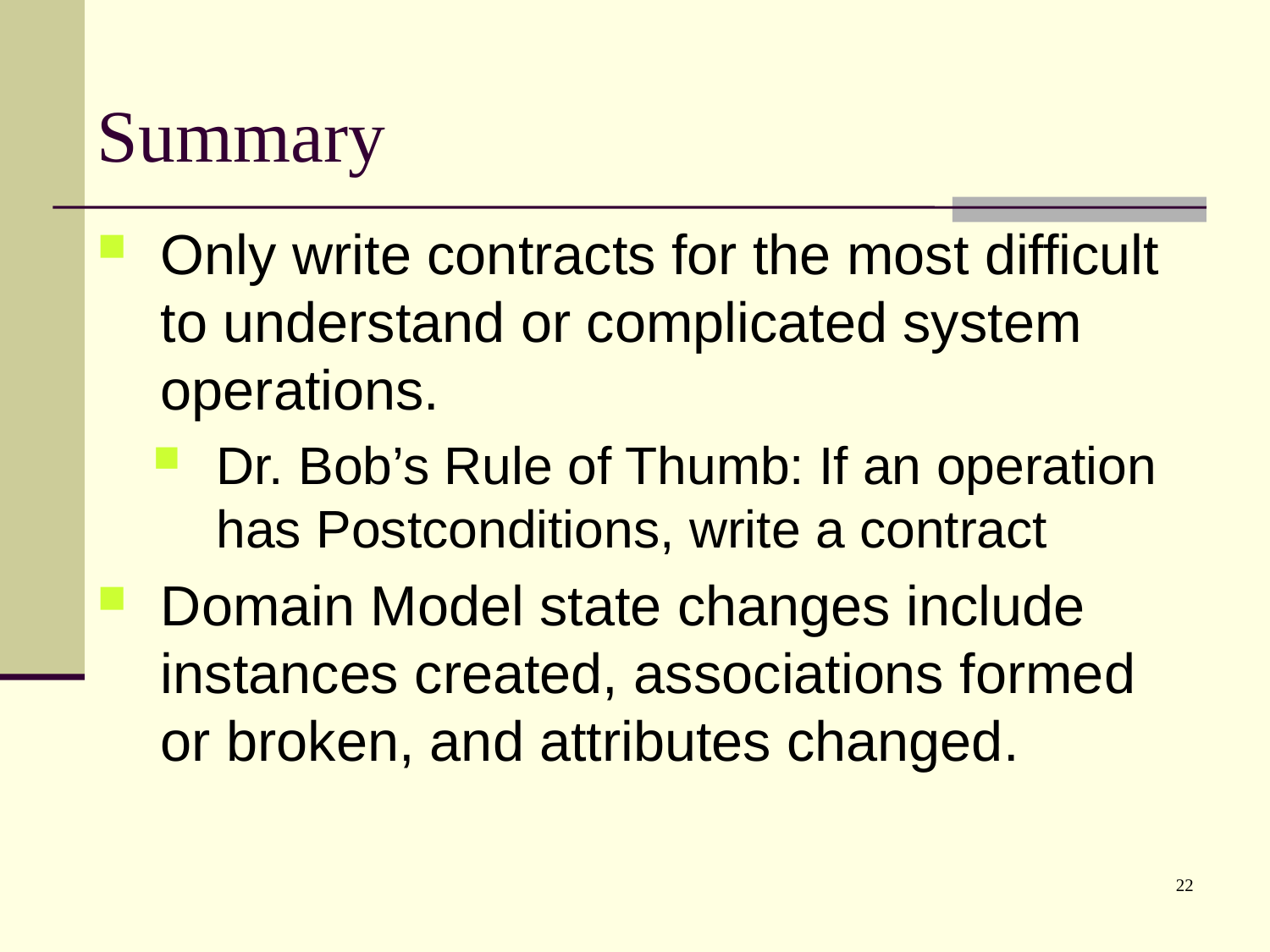

# Summary
Only write contracts for the most difficult to understand or complicated system operations.
Dr. Bob’s Rule of Thumb: If an operation has Postconditions, write a contract
Domain Model state changes include instances created, associations formed or broken, and attributes changed.

22